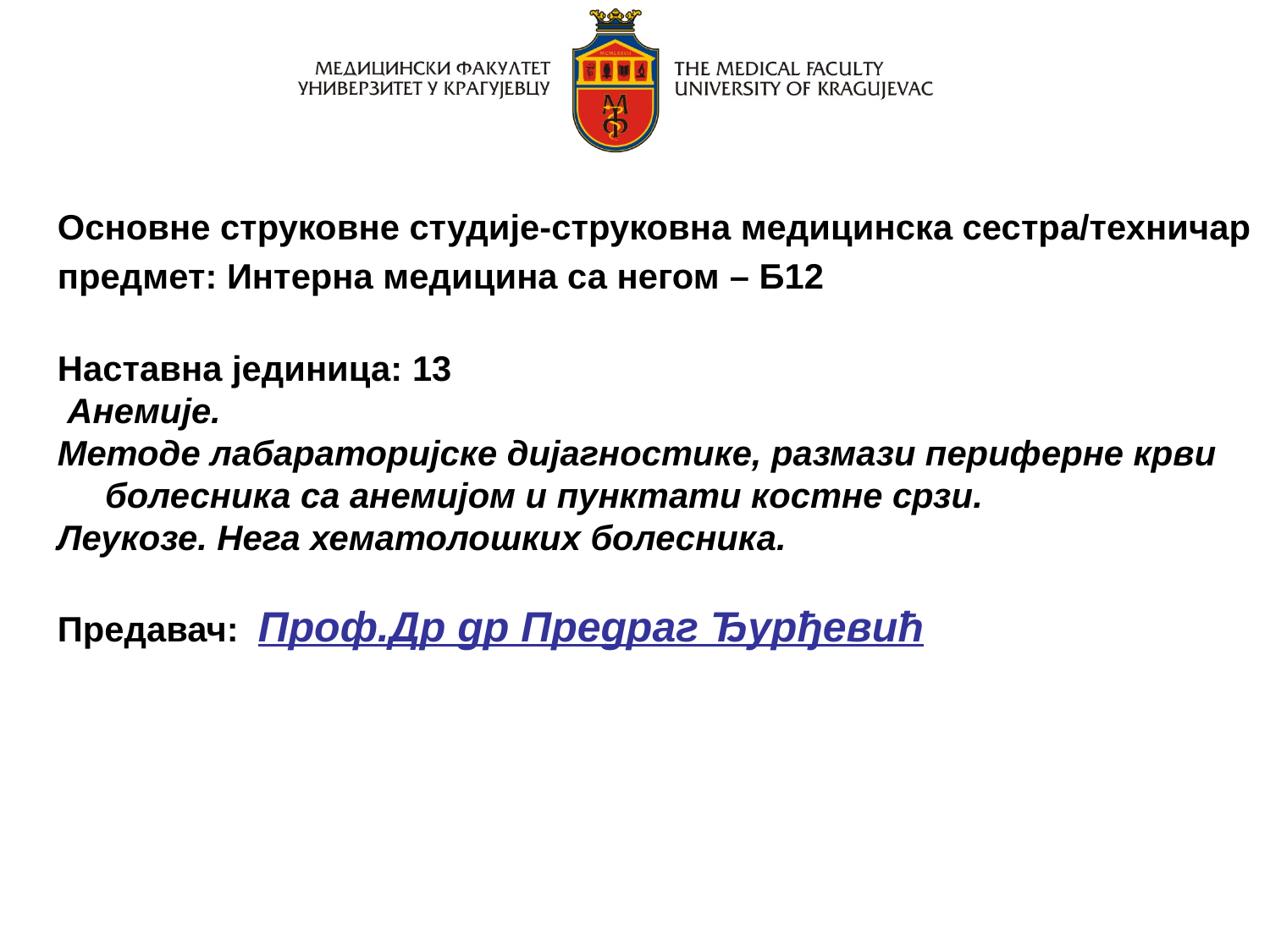

Основне струковне студије-струковна медицинска сестра/техничар
предмет: Интерна медицина са негом – Б12

Наставна јединица: 13
 Анемије.
Методе лабараторијске дијагностике, размази периферне крви болесника са анемијом и пунктати костне срзи.
Леукозе. Нега хематолошких болесника.

Предавач:  Проф.Др др Предраг Ђурђевић